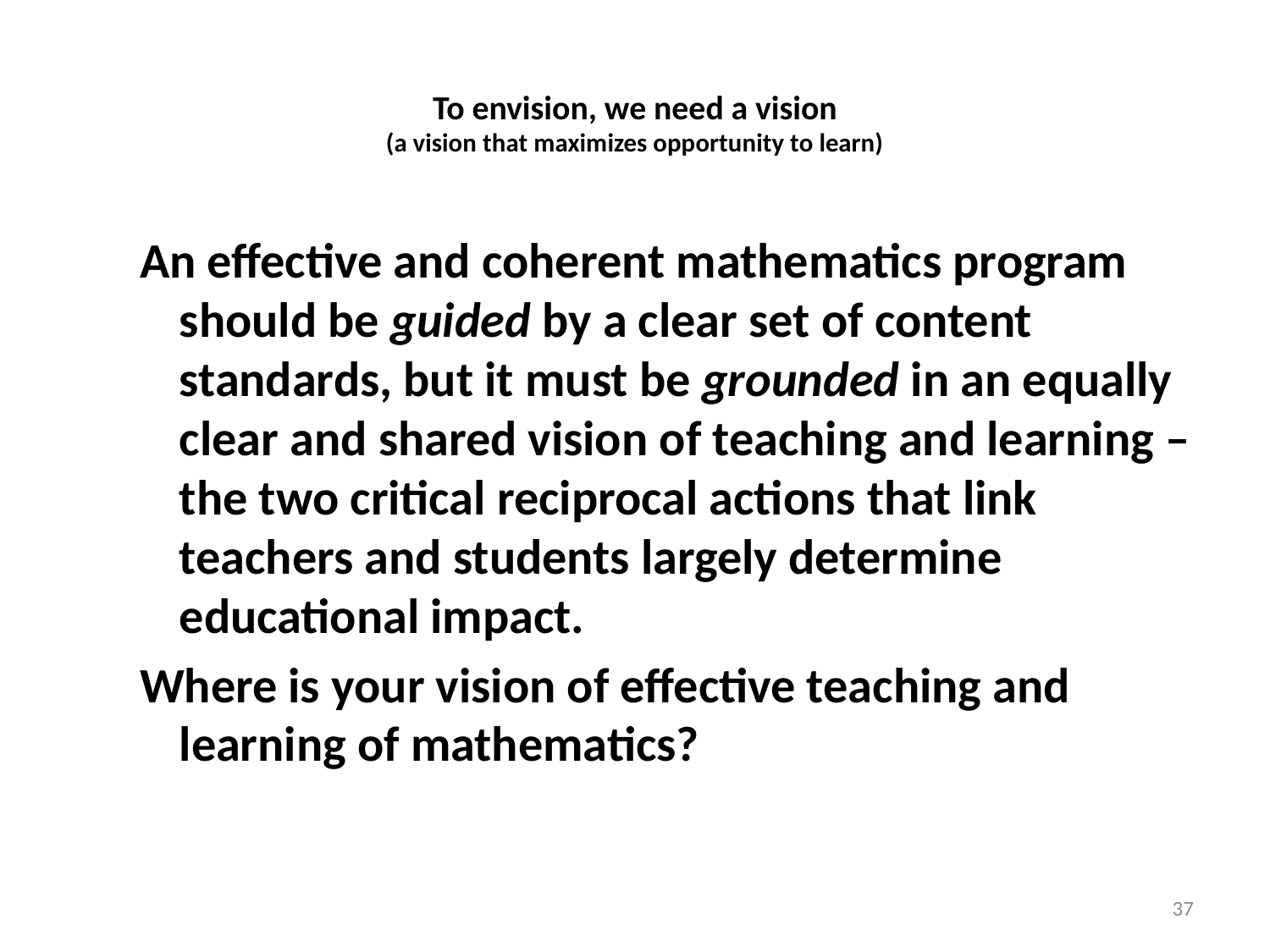

# To envision, we need a vision (a vision that maximizes opportunity to learn)
An effective and coherent mathematics program should be guided by a clear set of content standards, but it must be grounded in an equally clear and shared vision of teaching and learning – the two critical reciprocal actions that link teachers and students largely determine educational impact.
Where is your vision of effective teaching and learning of mathematics?

37